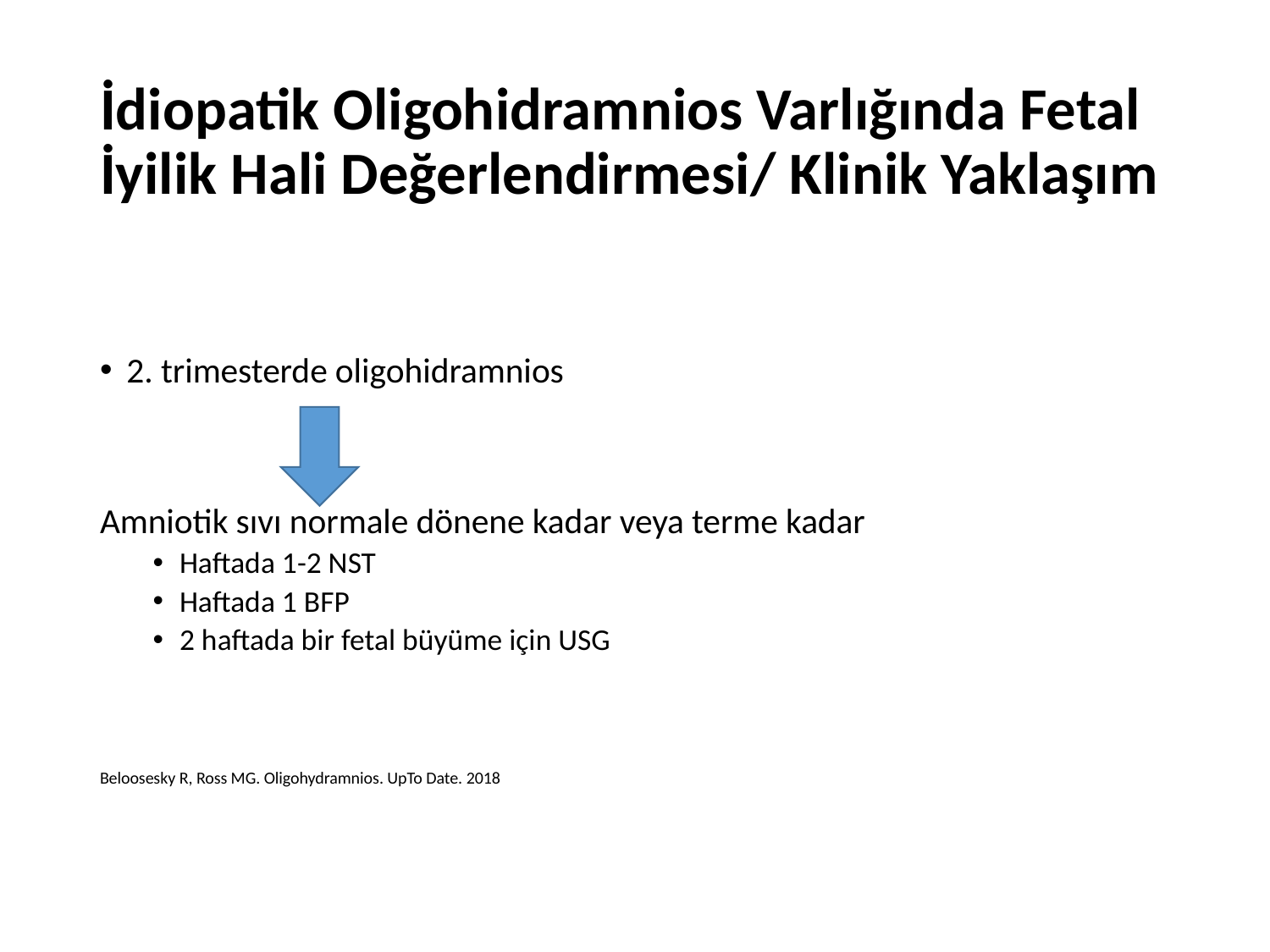

# İdiopatik Oligohidramnios Varlığında Fetal İyilik Hali Değerlendirmesi/ Klinik Yaklaşım
2. trimesterde oligohidramnios

Amniotik sıvı normale dönene kadar veya terme kadar
Haftada 1-2 NST
Haftada 1 BFP
2 haftada bir fetal büyüme için USG

Beloosesky R, Ross MG. Oligohydramnios. UpTo Date. 2018